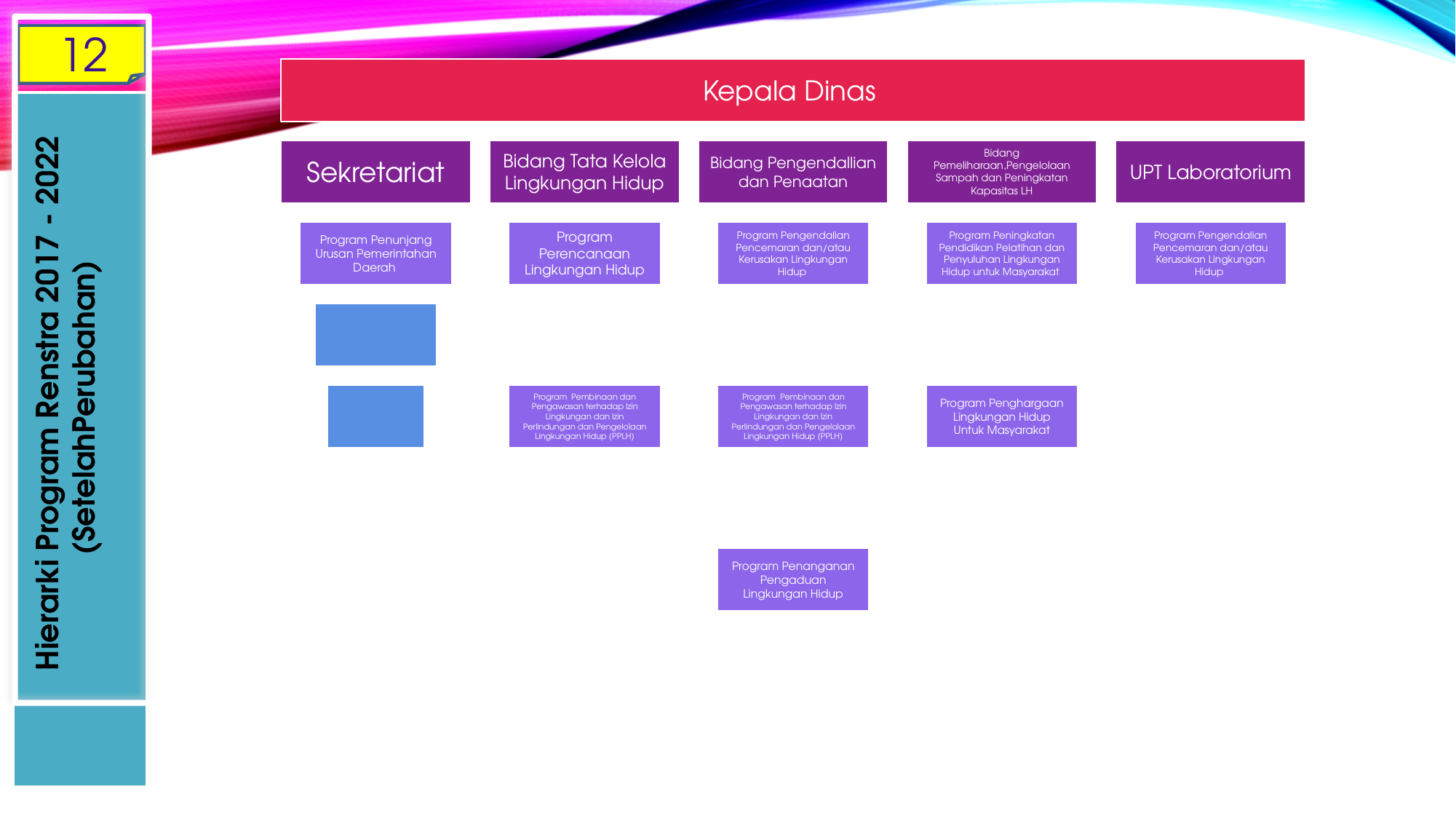

12
Kepala Dinas
Bidang Tata Kelola Lingkungan Hidup
Bidang Pengendallian dan Penaatan
Bidang Pemeliharaan,Pengelolaan Sampah dan Peningkatan Kapasitas LH
UPT Laboratorium
Sekretariat
Program Penunjang Urusan Pemerintahan Daerah
Program Perencanaan Lingkungan Hidup
Program  Pembinaan dan Pengawasan terhadap Izin Lingkungan dan Izin Perlindungan dan Pengelolaan Lingkungan Hidup (PPLH)
Program Pengendalian Pencemaran dan/atau Kerusakan Lingkungan Hidup
Program Pengendalian Pencemaran dan/atau Kerusakan Lingkungan Hidup
Program  Pembinaan dan Pengawasan terhadap Izin Lingkungan dan Izin Perlindungan dan Pengelolaan Lingkungan Hidup (PPLH)
Program Peningkatan Pendidikan Pelatihan dan Penyuluhan Lingkungan Hidup untuk Masyarakat
Program Penghargaan Lingkungan Hidup Untuk Masyarakat
Program Penanganan Pengaduan Lingkungan Hidup

Hierarki Program Renstra 2017 - 2022
(SetelahPerubahan)